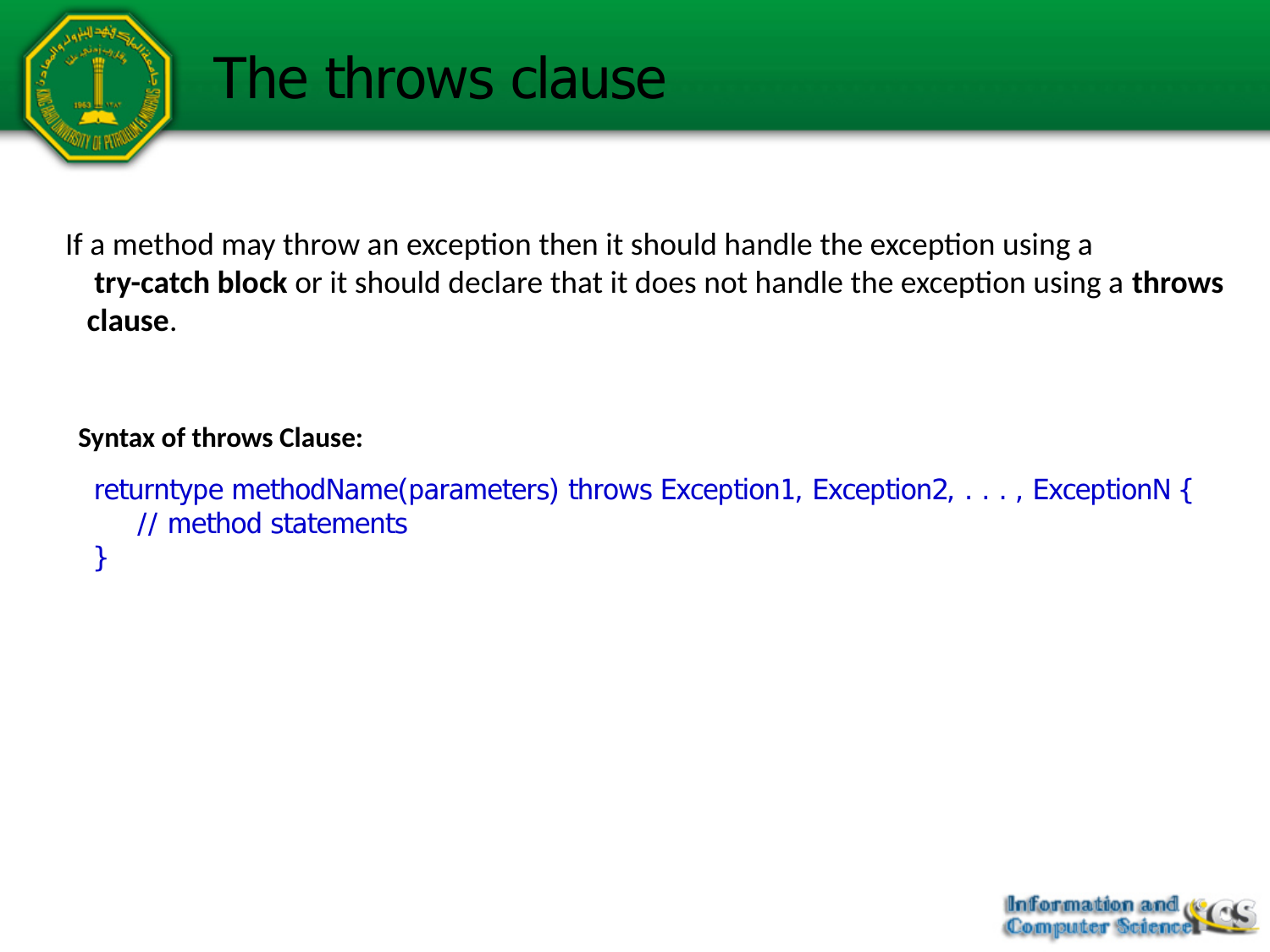

# The throws clause
If a method may throw an exception then it should handle the exception using a
    try-catch block or it should declare that it does not handle the exception using a throws
   clause.
Syntax of throws Clause:
returntype methodName(parameters) throws Exception1, Exception2, . . . , ExceptionN {
     // method statements
}